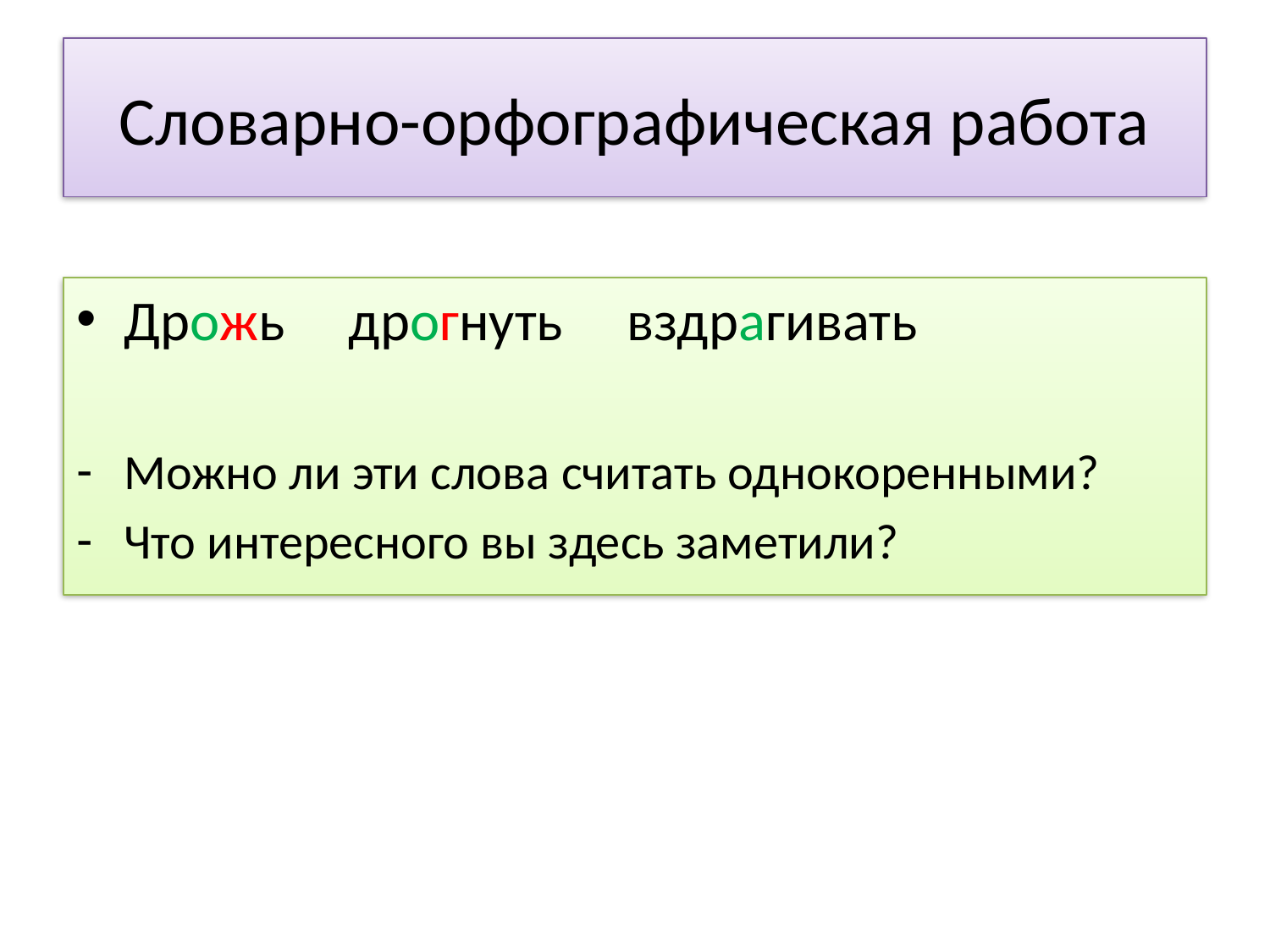

# Словарно-орфографическая работа
Дрожь     дрогнуть     вздрагивать

Можно ли эти слова считать однокоренными?
Что интересного вы здесь заметили?